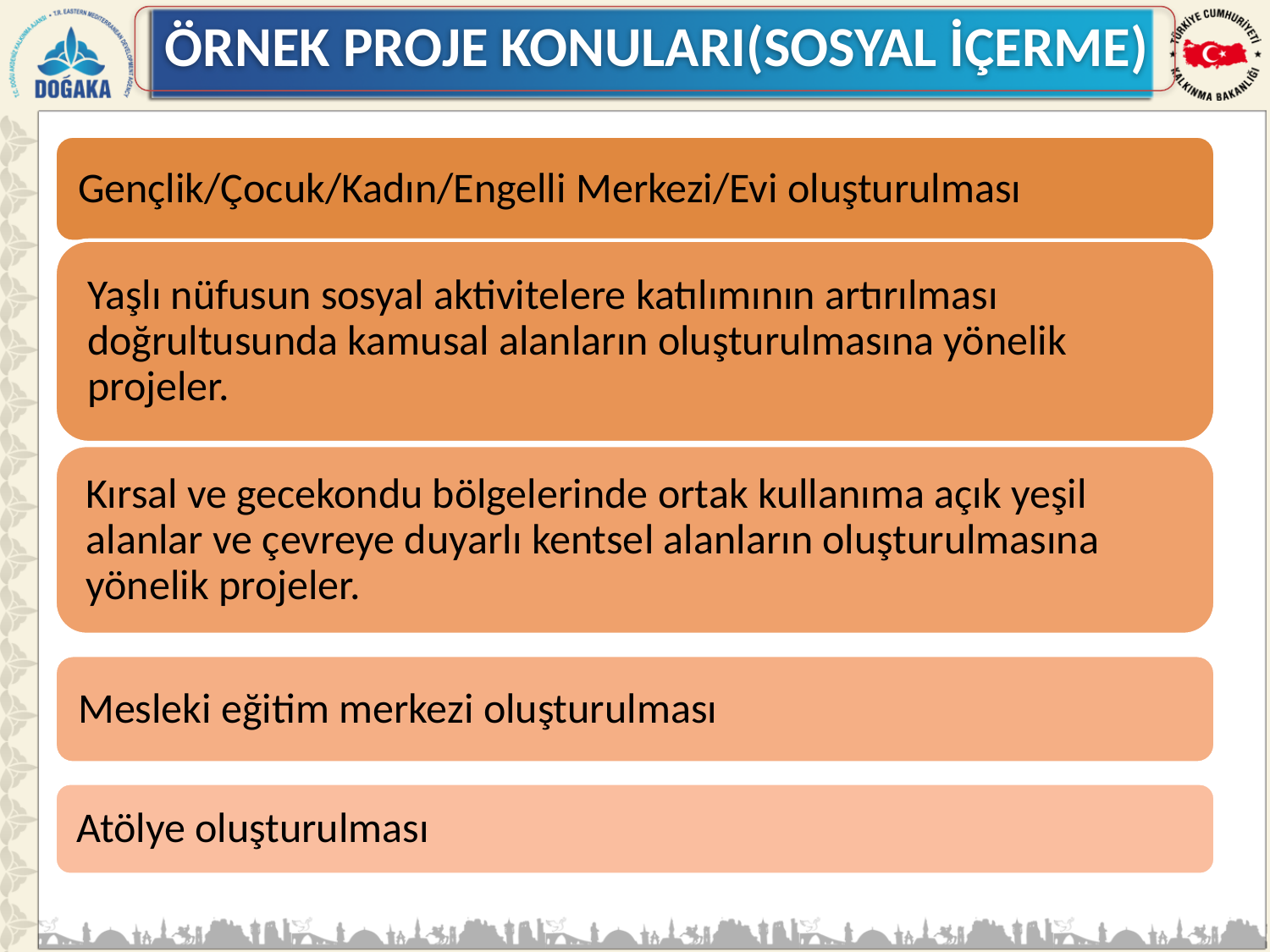

ÖRNEK PROJE KONULARI(SOSYAL İÇERME)
Gençlik/Çocuk/Kadın/Engelli Merkezi/Evi oluşturulması
Yaşlı nüfusun sosyal aktivitelere katılımının artırılması doğrultusunda kamusal alanların oluşturulmasına yönelik projeler.
Kırsal ve gecekondu bölgelerinde ortak kullanıma açık yeşil alanlar ve çevreye duyarlı kentsel alanların oluşturulmasına yönelik projeler.
Mesleki eğitim merkezi oluşturulması
Atölye oluşturulması